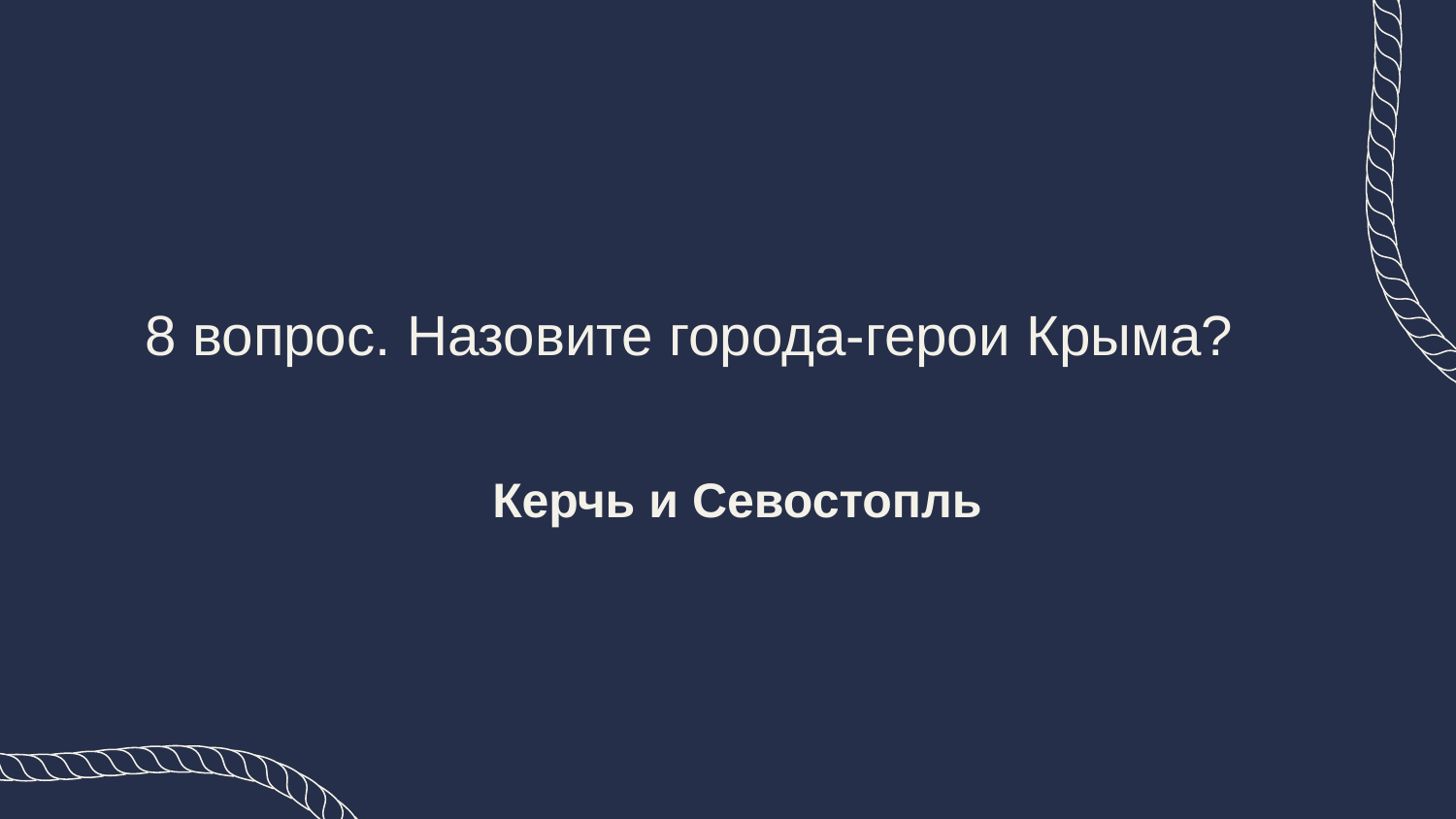

# 8 вопрос. Назовите города-герои Крыма?
Керчь и Севостопль